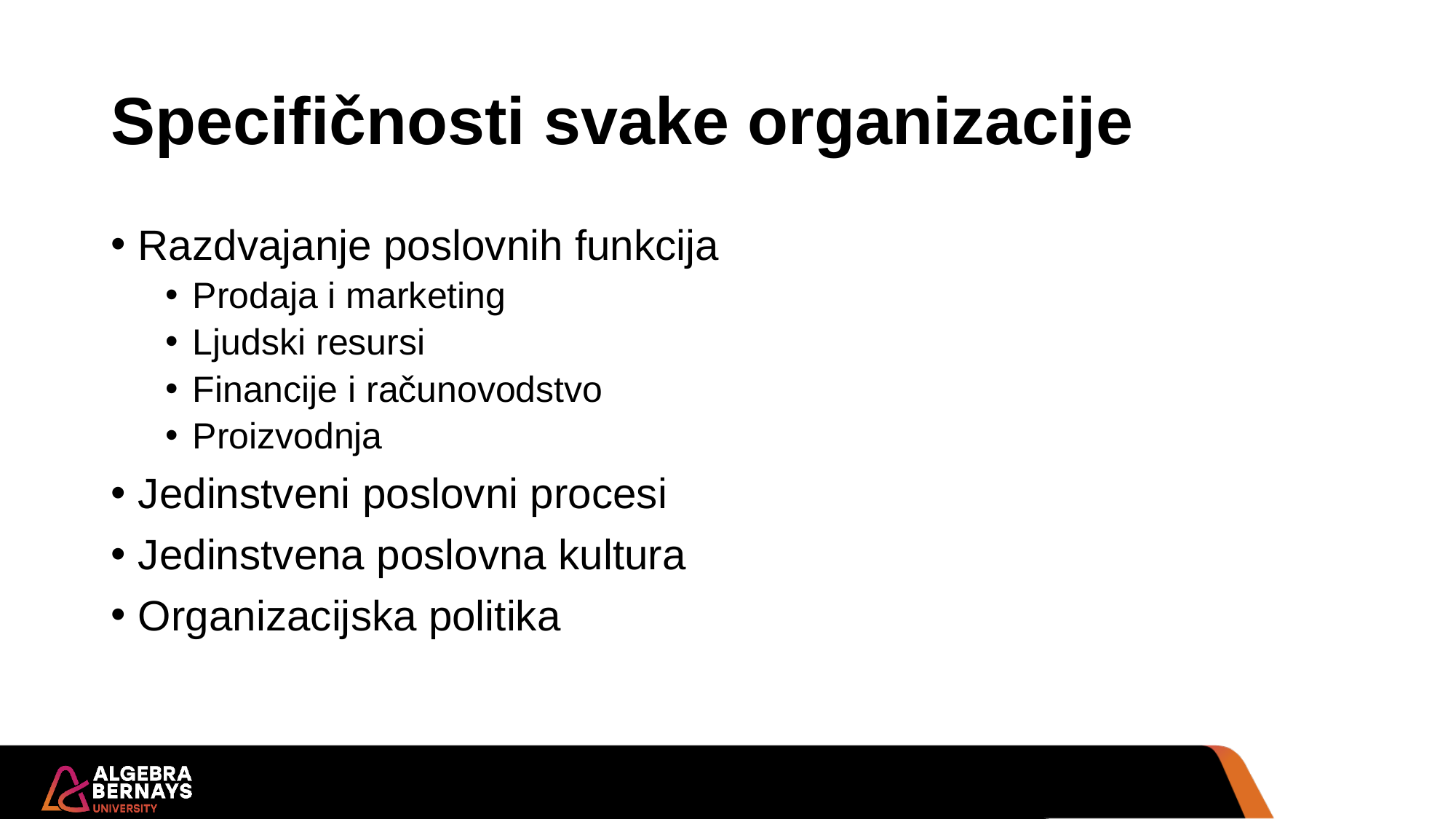

# Specifičnosti svake organizacije
Razdvajanje poslovnih funkcija
Prodaja i marketing
Ljudski resursi
Financije i računovodstvo
Proizvodnja
Jedinstveni poslovni procesi
Jedinstvena poslovna kultura
Organizacijska politika